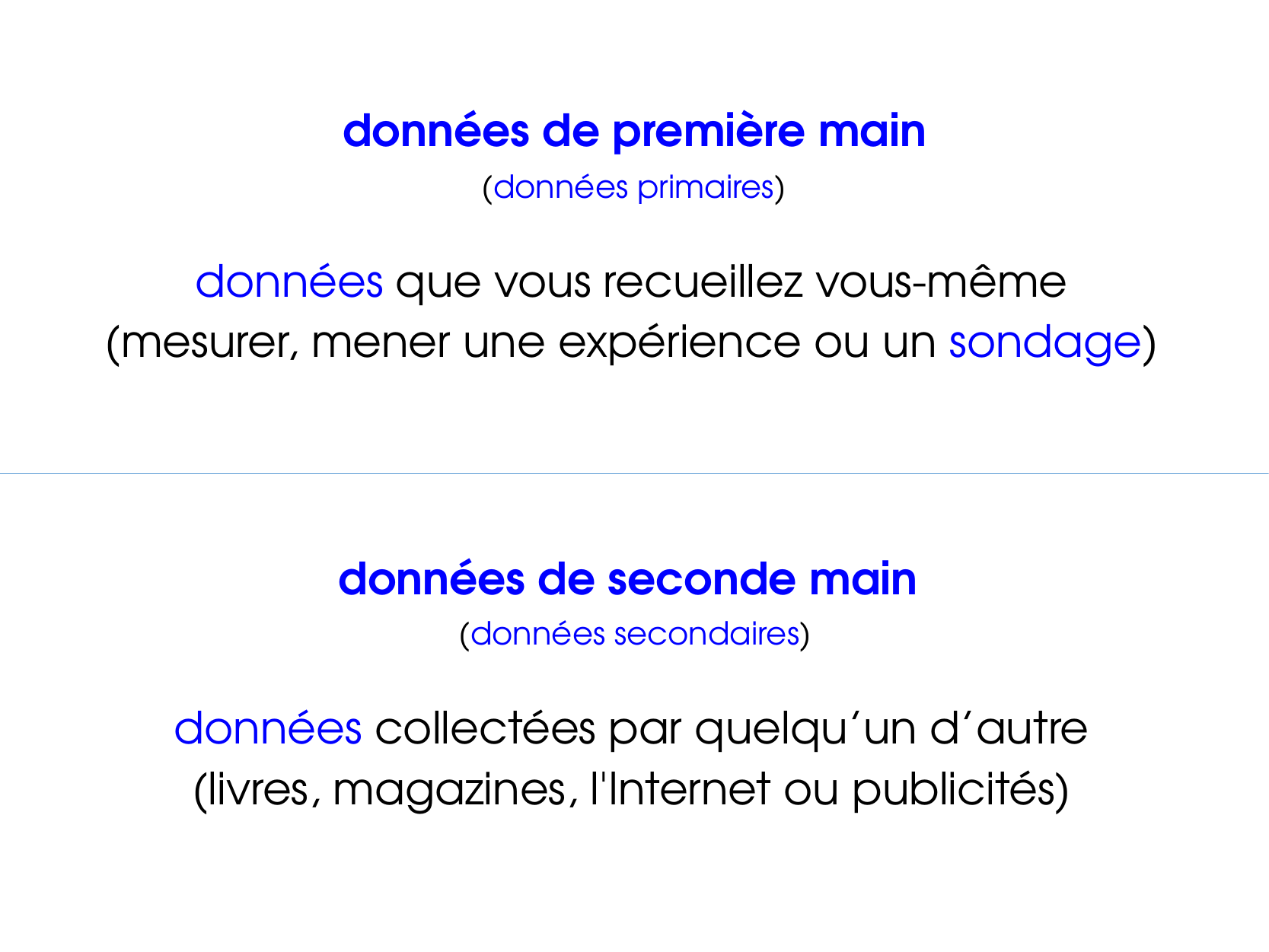

données de première main
(données primaires)
données que vous recueillez vous-même
(mesurer, mener une expérience ou un sondage)
données de seconde main
(données secondaires)
données collectées par quelqu’un d’autre
​​(livres, magazines, l'Internet ou publicités)